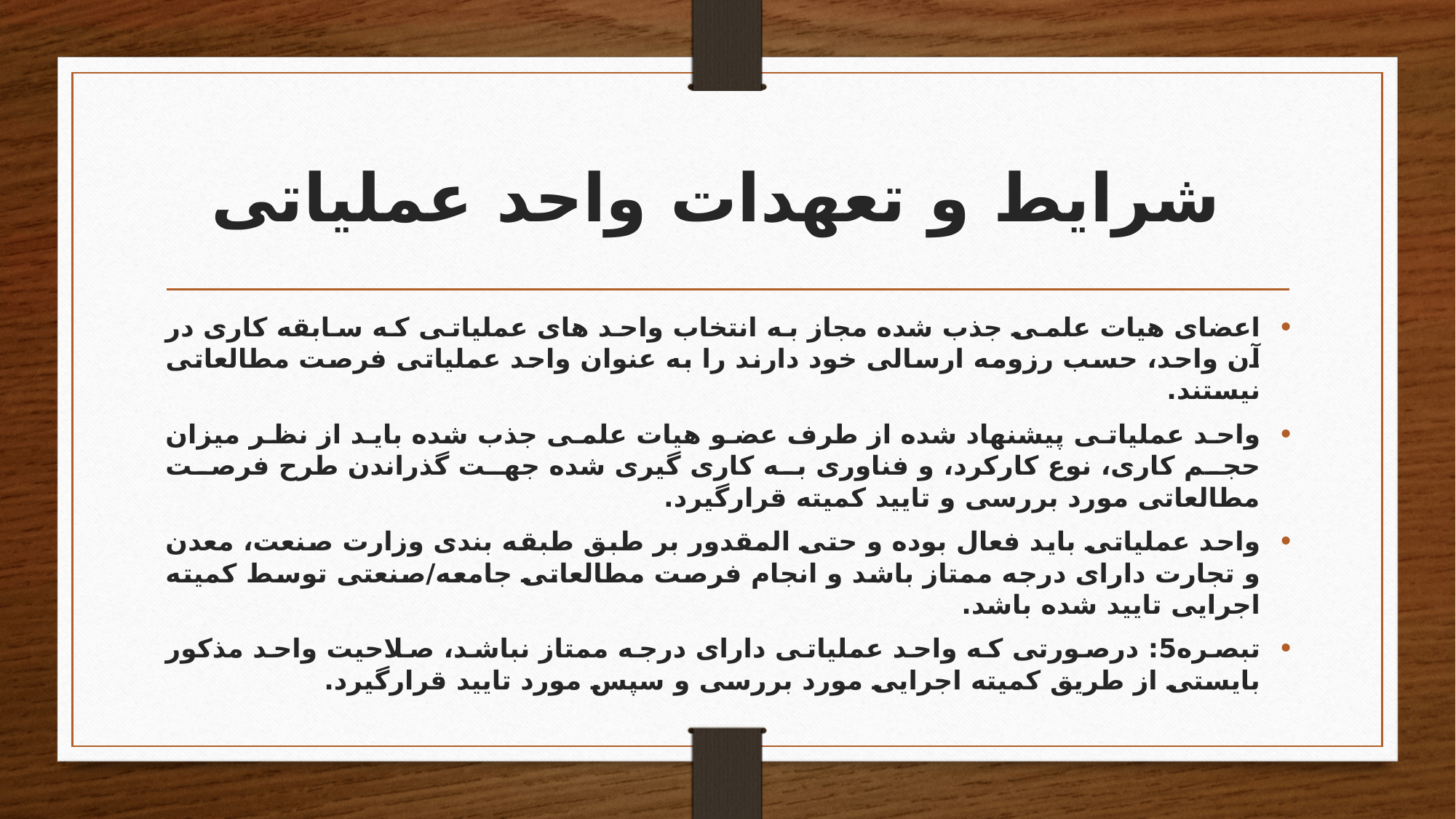

# شرایط و تعهدات واحد عملیاتی
اعضای هیات علمی جذب شده مجاز به انتخاب واحد های عملیاتی که سابقه کاری در آن واحد، حسب رزومه ارسالی خود دارند را به عنوان واحد عملیاتی فرصت مطالعاتی نیستند.
واحد عملیاتی پیشنهاد شده از طرف عضو هیات علمی جذب شده باید از نظر میزان حجم کاری، نوع کارکرد، و فناوری به کاری گیری شده جهت گذراندن طرح فرصت مطالعاتی مورد بررسی و تایید کمیته قرارگیرد.
واحد عملیاتی باید فعال بوده و حتی المقدور بر طبق طبقه بندی وزارت صنعت، معدن و تجارت دارای درجه ممتاز باشد و انجام فرصت مطالعاتی جامعه/صنعتی توسط کمیته اجرایی تایید شده باشد.
تبصره5: درصورتی که واحد عملیاتی دارای درجه ممتاز نباشد، صلاحیت واحد مذکور بایستی از طریق کمیته اجرایی مورد بررسی و سپس مورد تایید قرارگیرد.